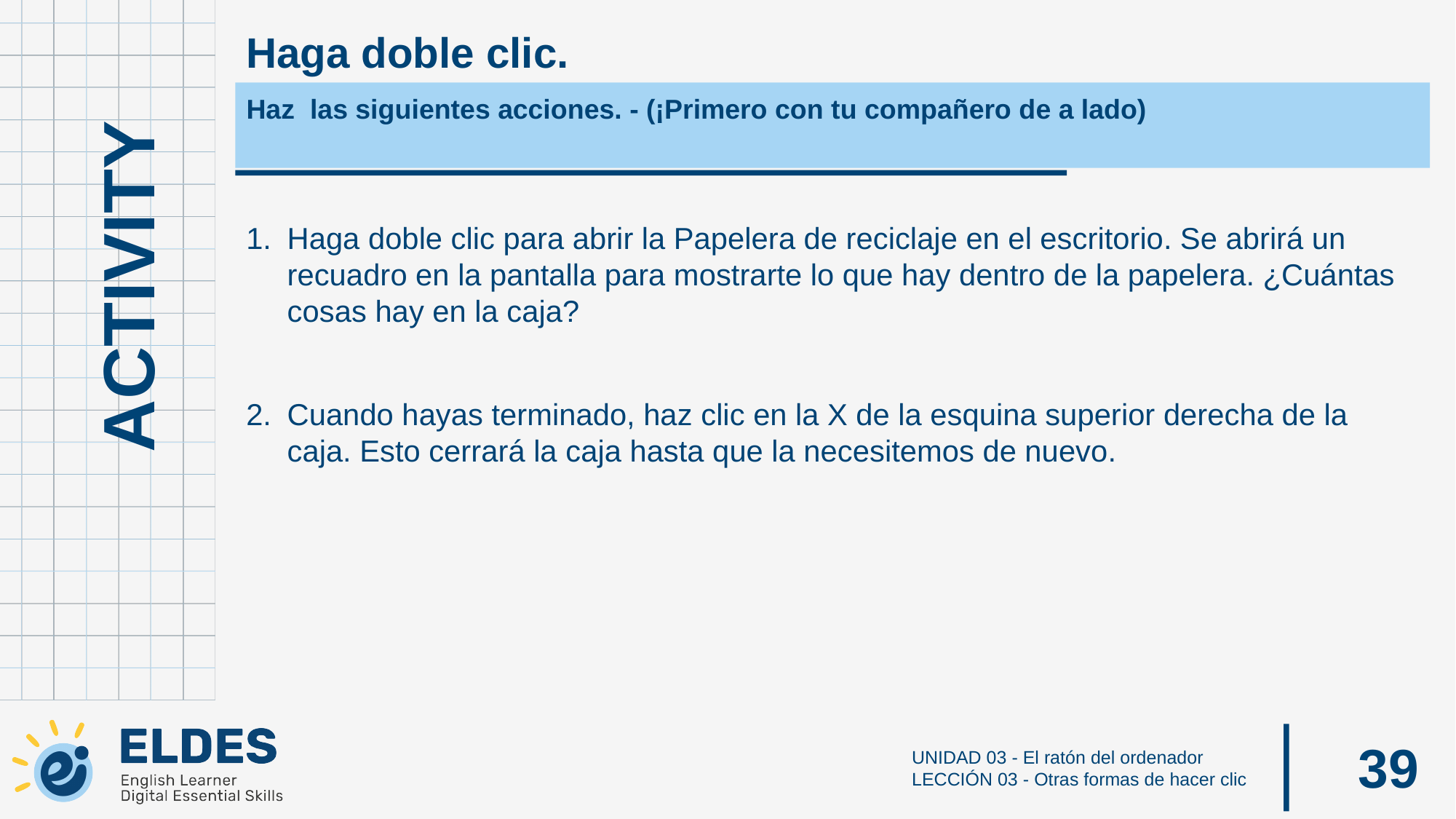

Haga doble clic.
Haz  las siguientes acciones. - (¡Primero con tu compañero de a lado)

Haga doble clic para abrir la Papelera de reciclaje en el escritorio. Se abrirá un recuadro en la pantalla para mostrarte lo que hay dentro de la papelera. ¿Cuántas cosas hay en la caja?

Cuando hayas terminado, haz clic en la X de la esquina superior derecha de la caja. Esto cerrará la caja hasta que la necesitemos de nuevo.

39
UNIDAD 03 - El ratón del ordenador
LECCIÓN 03 - Otras formas de hacer clic